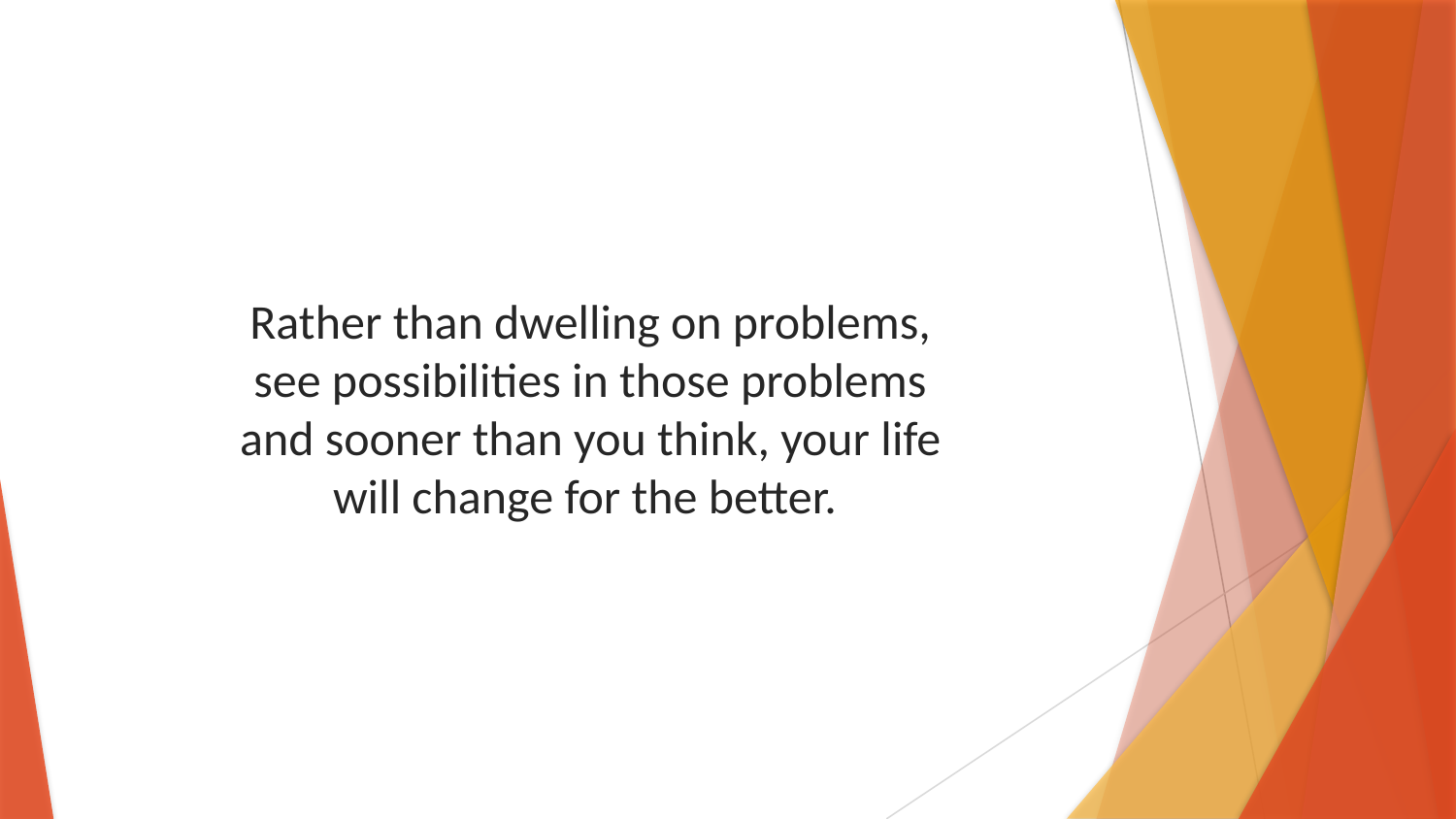

Rather than dwelling on problems, see possibilities in those problems and sooner than you think, your life will change for the better.